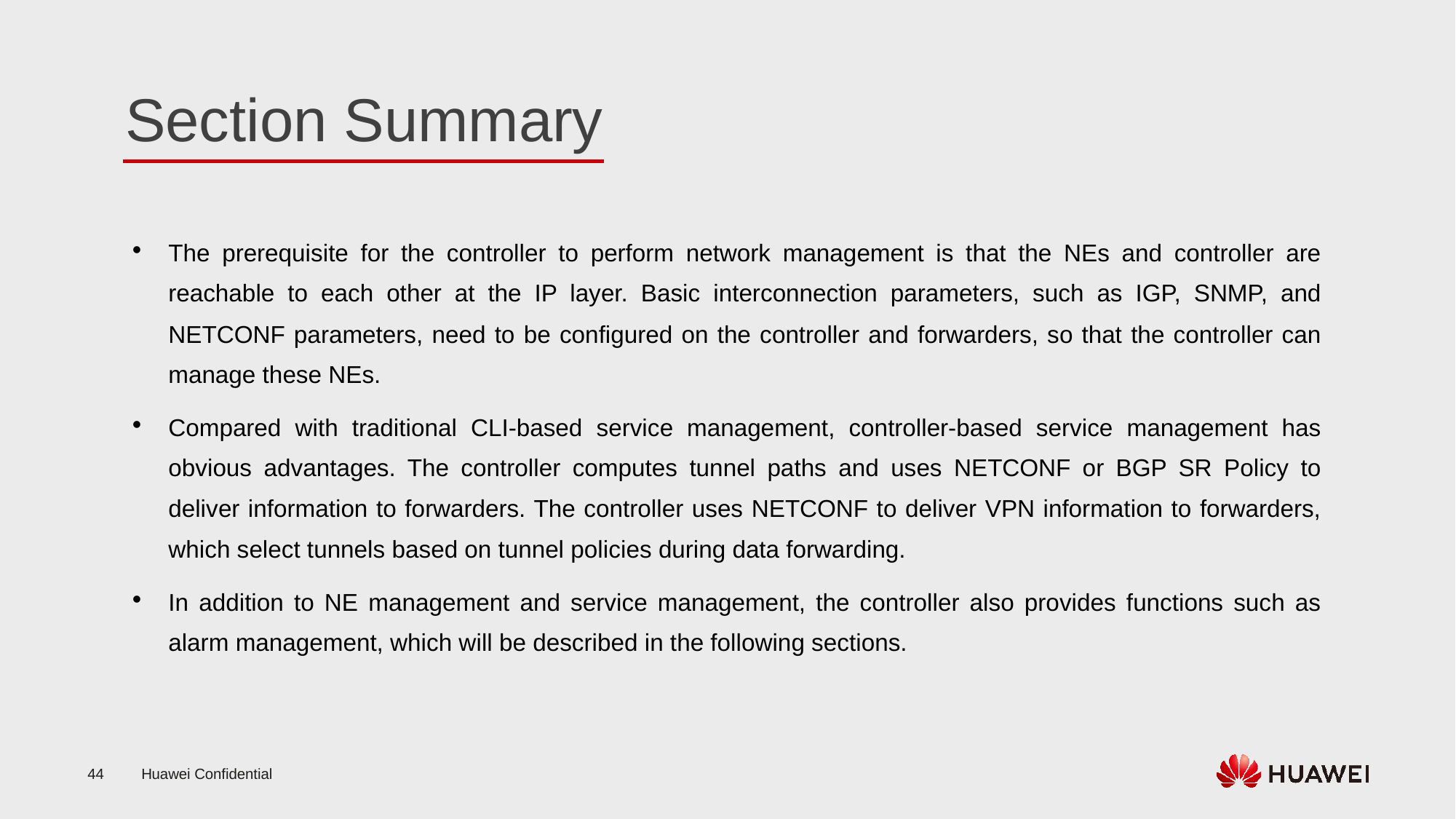

The prerequisite for the controller to perform network management is that the NEs and controller are reachable to each other at the IP layer. Basic interconnection parameters, such as IGP, SNMP, and NETCONF parameters, need to be configured on the controller and forwarders, so that the controller can manage these NEs.
Compared with traditional CLI-based service management, controller-based service management has obvious advantages. The controller computes tunnel paths and uses NETCONF or BGP SR Policy to deliver information to forwarders. The controller uses NETCONF to deliver VPN information to forwarders, which select tunnels based on tunnel policies during data forwarding.
In addition to NE management and service management, the controller also provides functions such as alarm management, which will be described in the following sections.